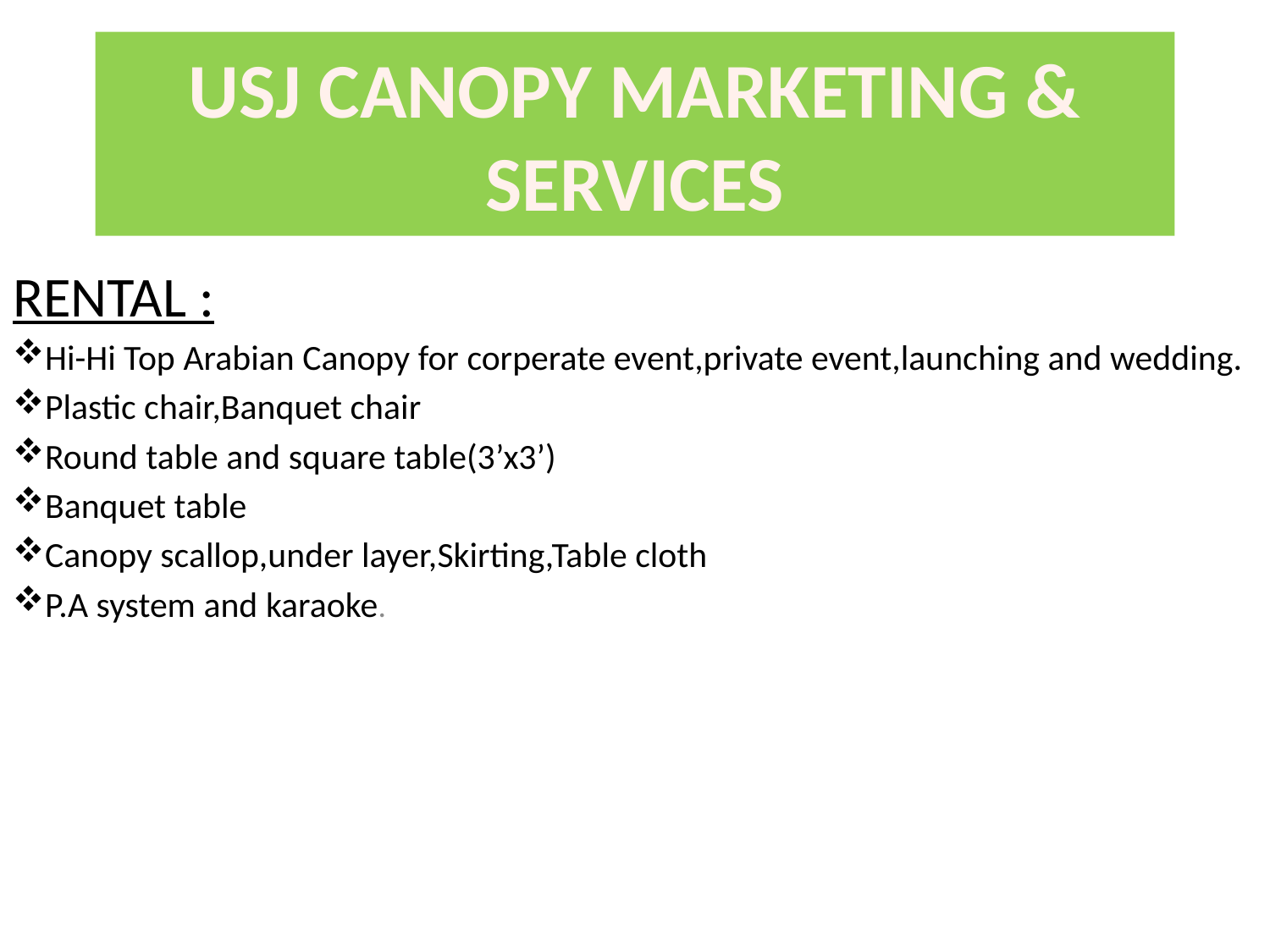

# USJ CANOPY MARKETING & SERVICES
RENTAL :
Hi-Hi Top Arabian Canopy for corperate event,private event,launching and wedding.
Plastic chair,Banquet chair
Round table and square table(3’x3’)
Banquet table
Canopy scallop,under layer,Skirting,Table cloth
P.A system and karaoke.